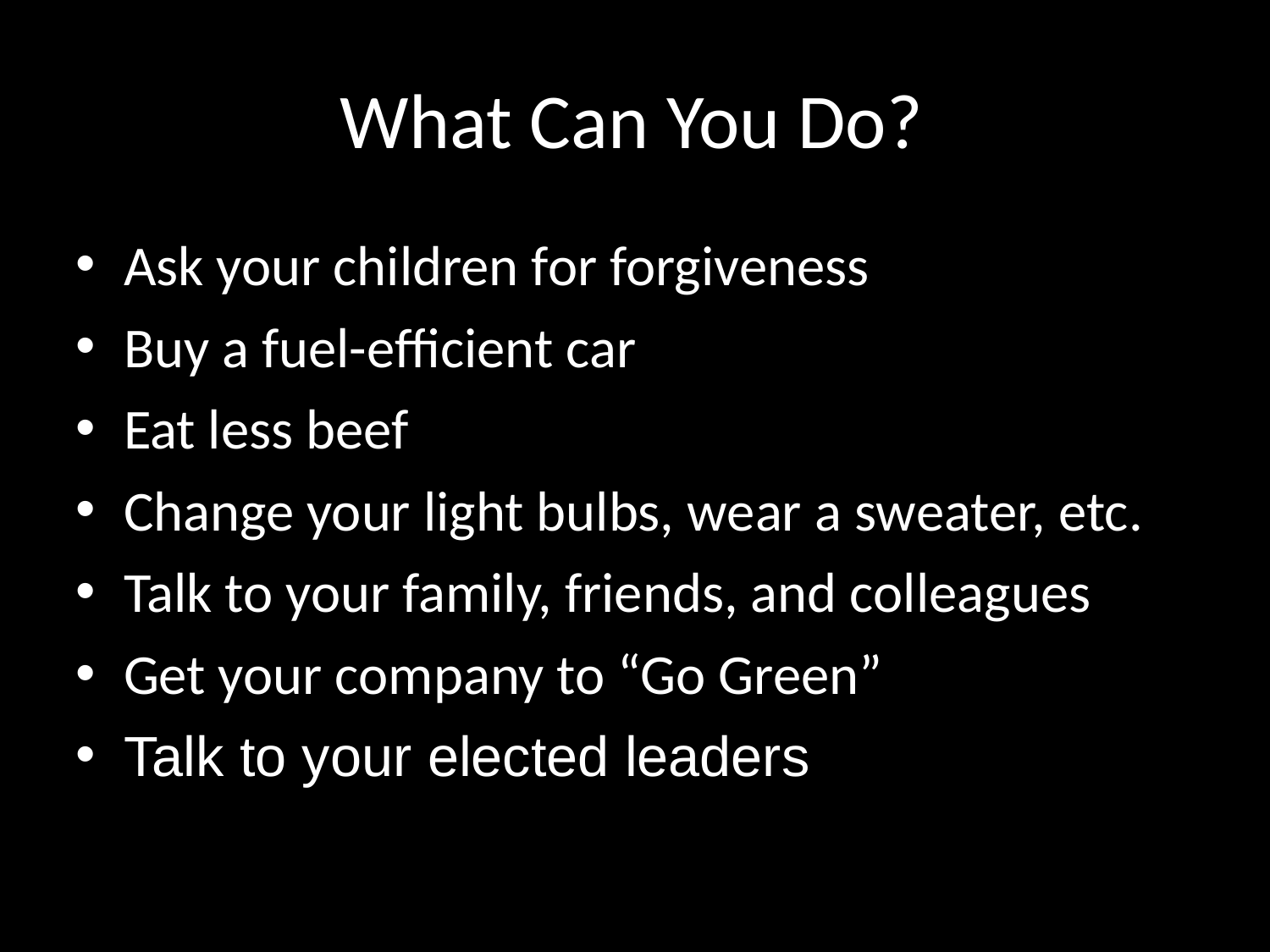

# What Can You Do?
Ask your children for forgiveness
Buy a fuel-efficient car
Eat less beef
Change your light bulbs, wear a sweater, etc.
Talk to your family, friends, and colleagues
Get your company to “Go Green”
Talk to your elected leaders